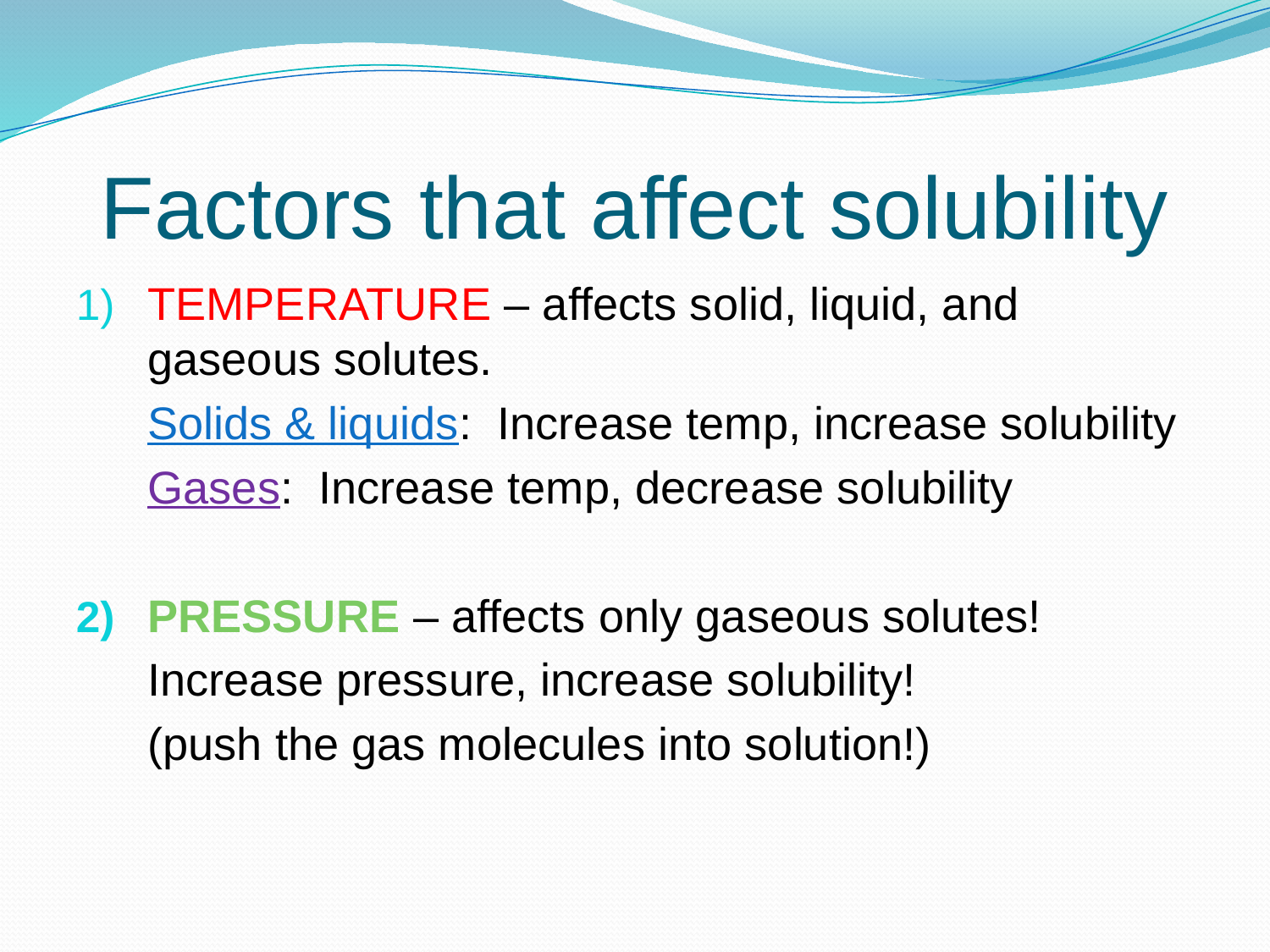

# Factors that affect solubility
TEMPERATURE – affects solid, liquid, and gaseous solutes.
	Solids & liquids:  Increase temp, increase solubility
	Gases:  Increase temp, decrease solubility

PRESSURE – affects only gaseous solutes!
	Increase pressure, increase solubility!
	(push the gas molecules into solution!)